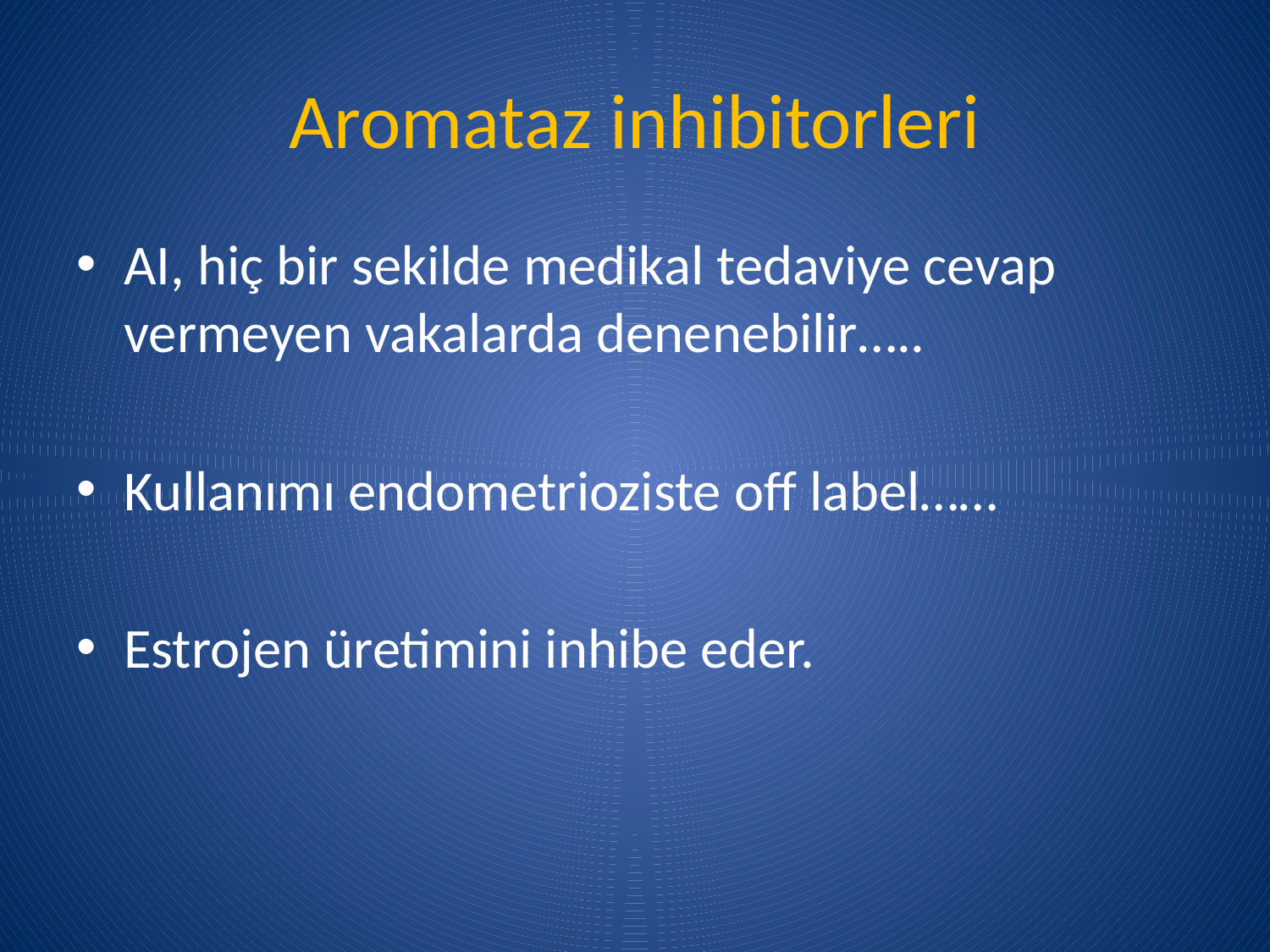

# Aromataz inhibitorleri
AI, hiç bir sekilde medikal tedaviye cevap vermeyen vakalarda denenebilir…..

Kullanımı endometrioziste off label……

Estrojen üretimini inhibe eder.